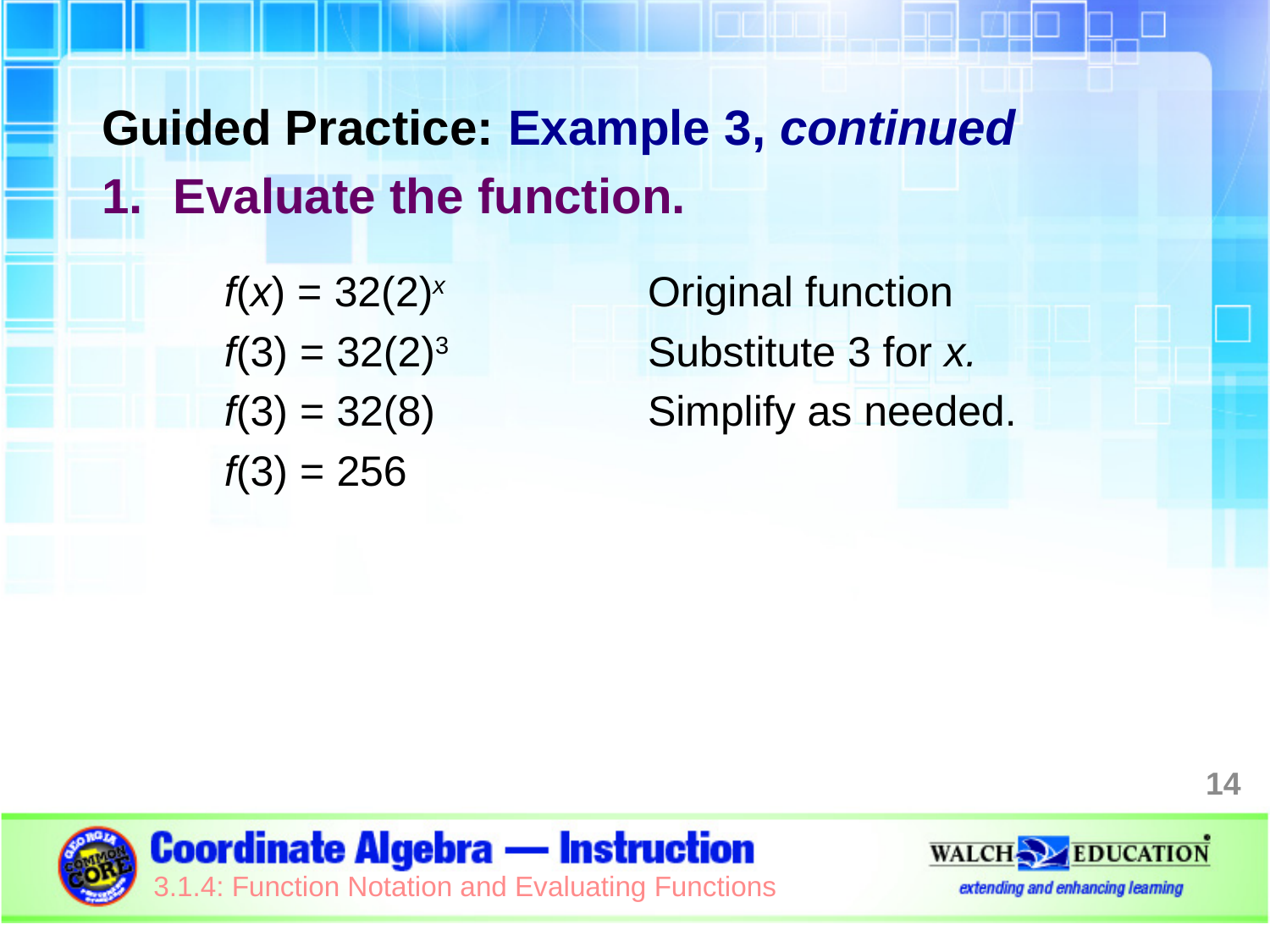

Guided Practice: Example 3, continued
Evaluate the function.

| f(x) = 32(2)x | Original function |
| --- | --- |
| f(3) = 32(2)3 | Substitute 3 for x. |
| f(3) = 32(8) | Simplify as needed. |
| f(3) = 256 |  |
14
3.1.4: Function Notation and Evaluating Functions